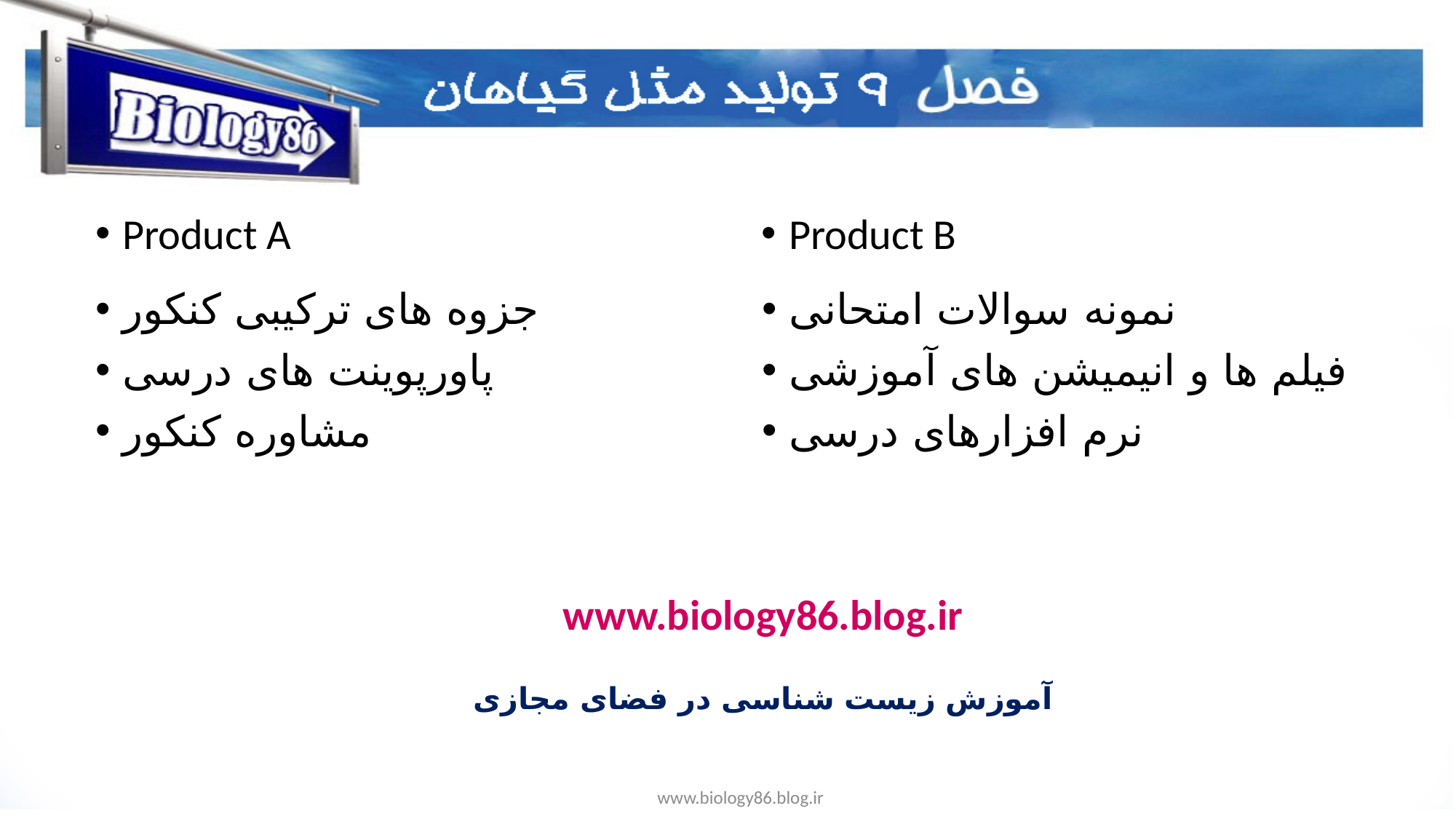

Product A
Product B
جزوه های ترکیبی کنکور
پاورپوینت های درسی
مشاوره کنکور

نمونه سوالات امتحانی
فیلم ها و انیمیشن های آموزشی
نرم افزارهای درسی
www.biology86.blog.ir
آموزش زیست شناسی در فضای مجازی
www.biology86.blog.ir